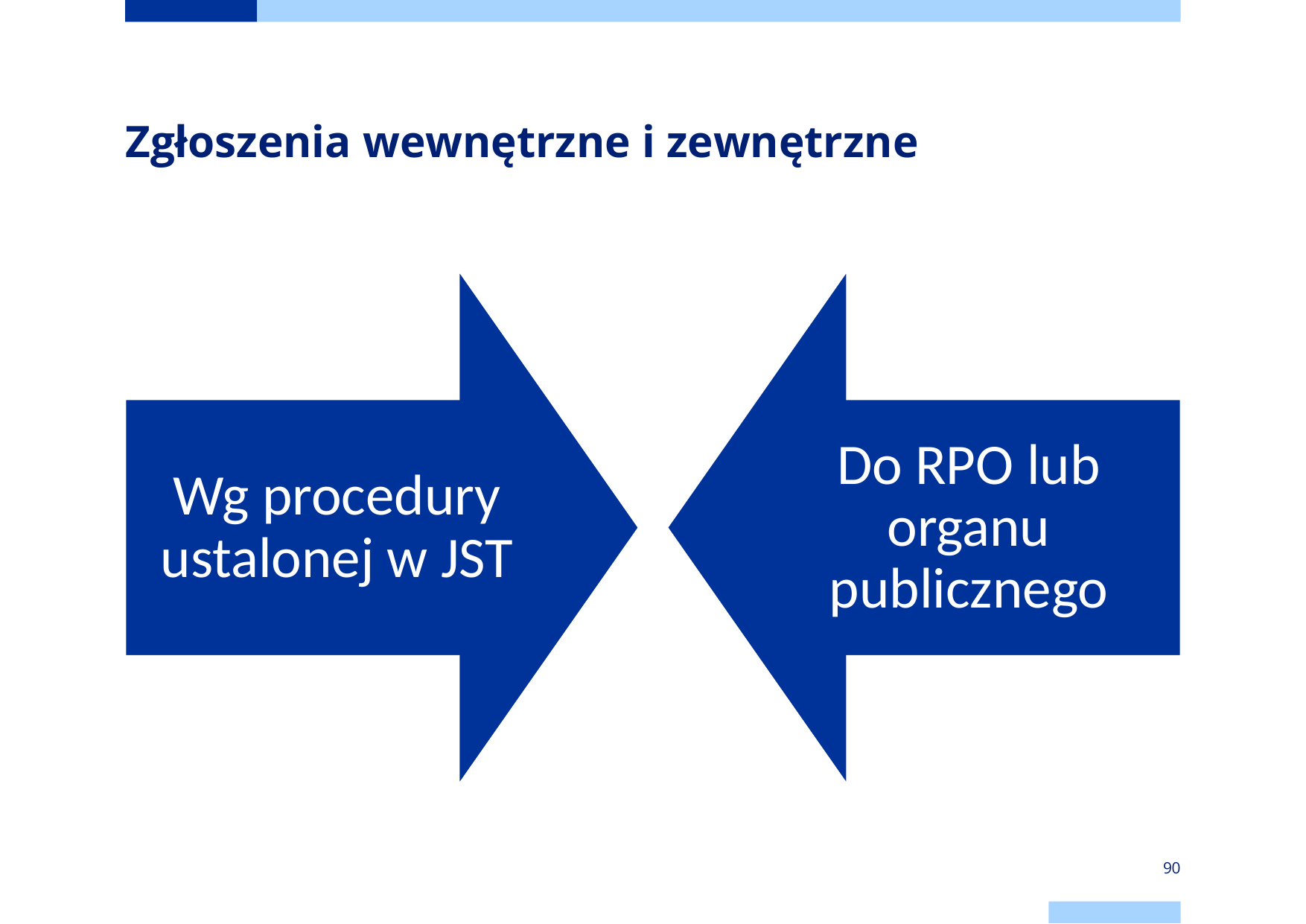

# Zgłoszenia wewnętrzne i zewnętrzne
Wg procedury ustalonej w JST
Do RPO lub organu publicznego
90